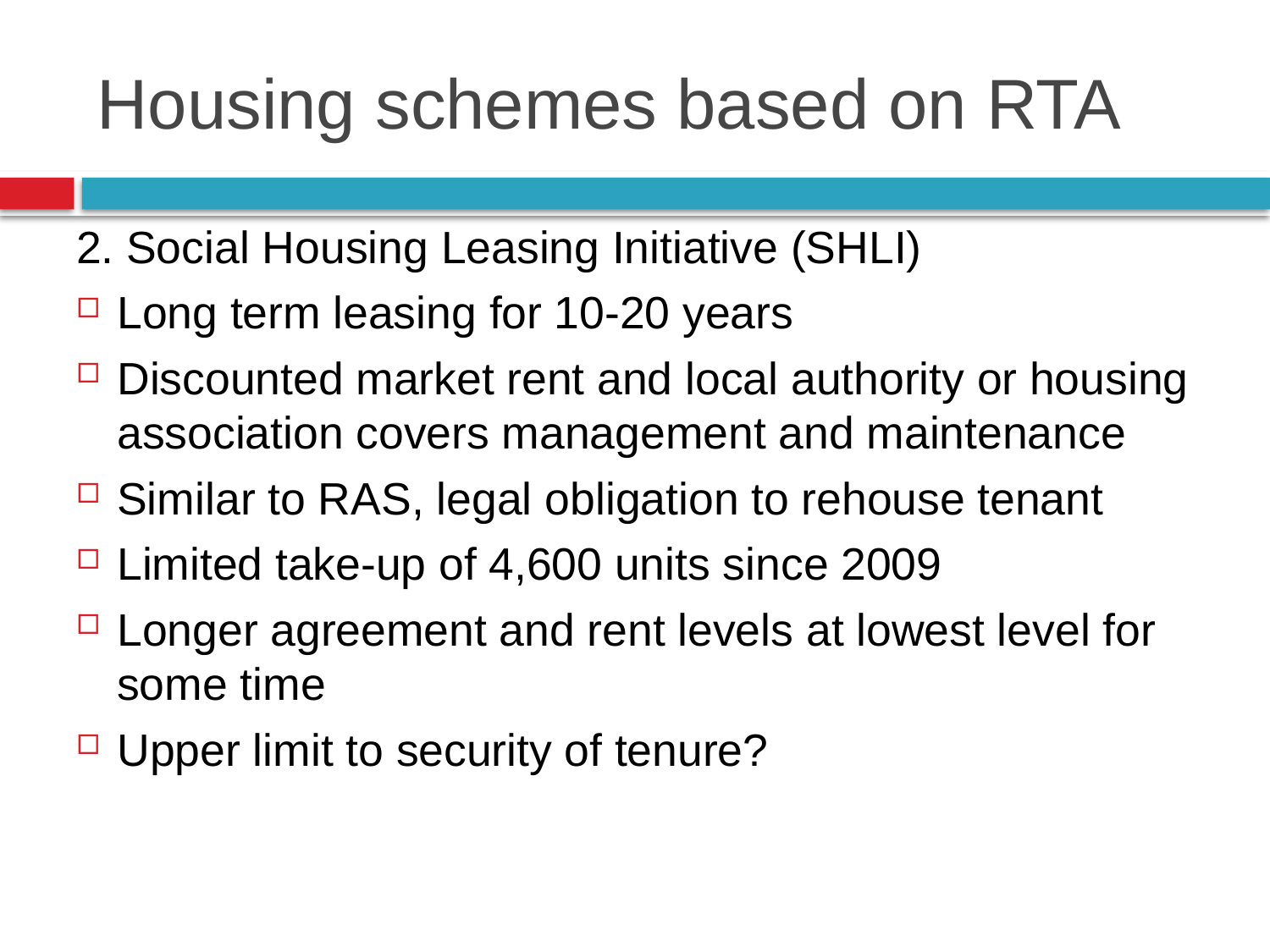

# Housing schemes based on RTA
2. Social Housing Leasing Initiative (SHLI)
Long term leasing for 10-20 years
Discounted market rent and local authority or housing association covers management and maintenance
Similar to RAS, legal obligation to rehouse tenant
Limited take-up of 4,600 units since 2009
Longer agreement and rent levels at lowest level for some time
Upper limit to security of tenure?